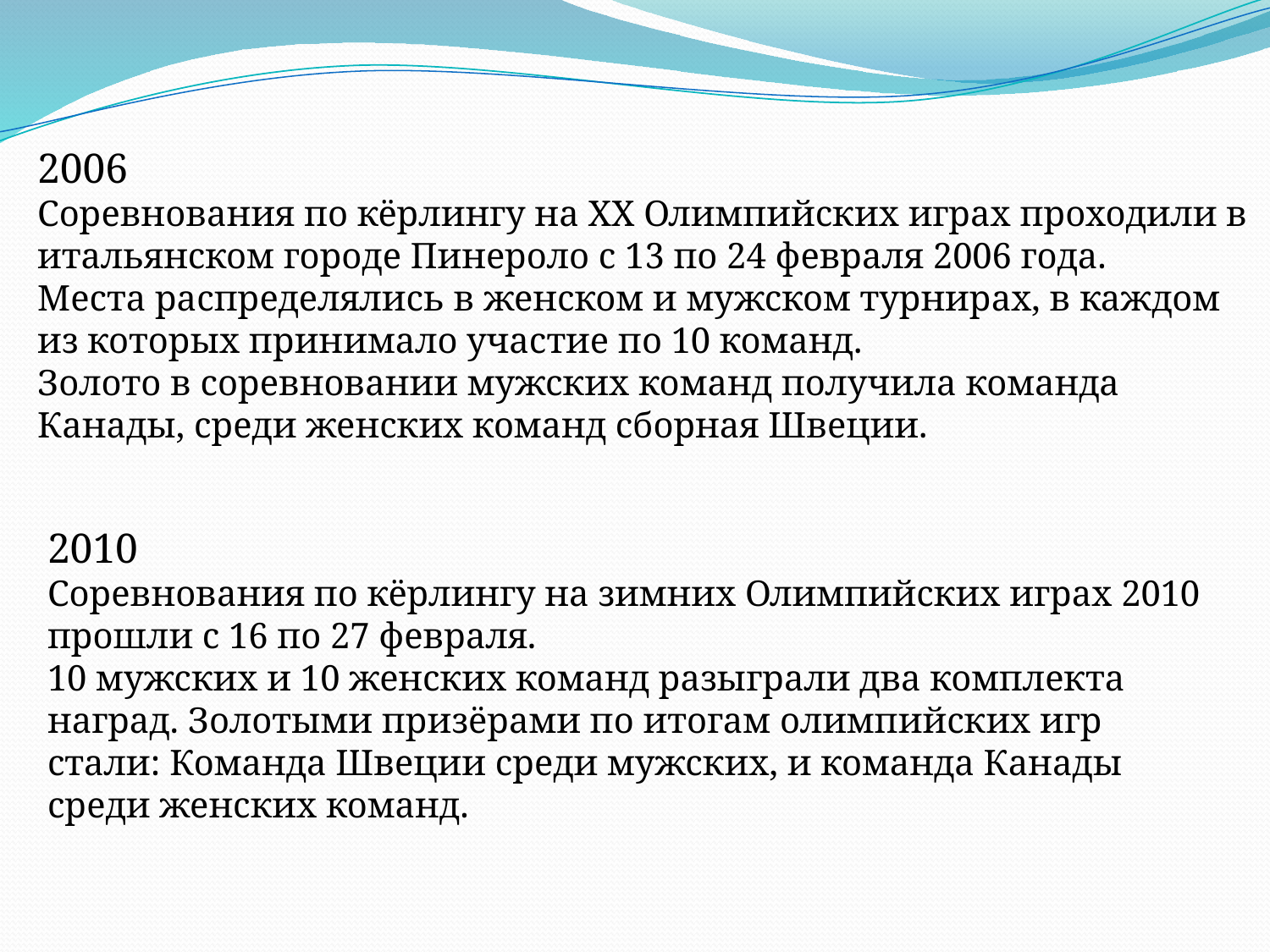

2006
Соревнования по кёрлингу на XX Олимпийских играх проходили в итальянском городе Пинероло с 13 по 24 февраля 2006 года.
Места распределялись в женском и мужском турнирах, в каждом из которых принимало участие по 10 команд.
Золото в соревновании мужских команд получила команда Канады, среди женских команд сборная Швеции.
2010
Соревнования по кёрлингу на зимних Олимпийских играх 2010 прошли с 16 по 27 февраля.
10 мужских и 10 женских команд разыграли два комплекта наград. Золотыми призёрами по итогам олимпийских игр стали: Команда Швеции среди мужских, и команда Канады среди женских команд.